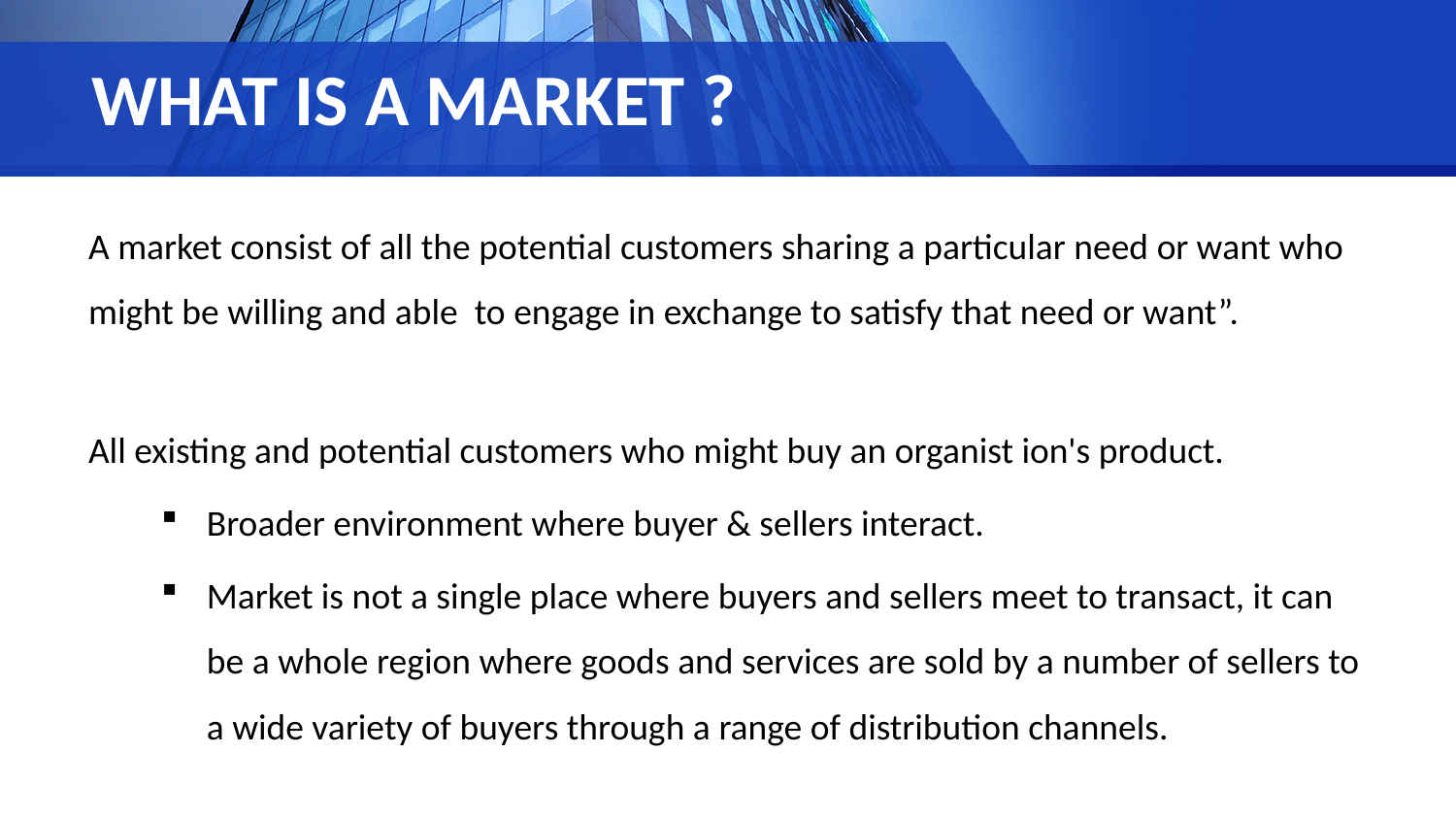

# WHAT IS A MARKET ?
A market consist of all the potential customers sharing a particular need or want who might be willing and able  to engage in exchange to satisfy that need or want”.
All existing and potential customers who might buy an organist ion's product.
Broader environment where buyer & sellers interact.
Market is not a single place where buyers and sellers meet to transact, it can be a whole region where goods and services are sold by a number of sellers to a wide variety of buyers through a range of distribution channels.